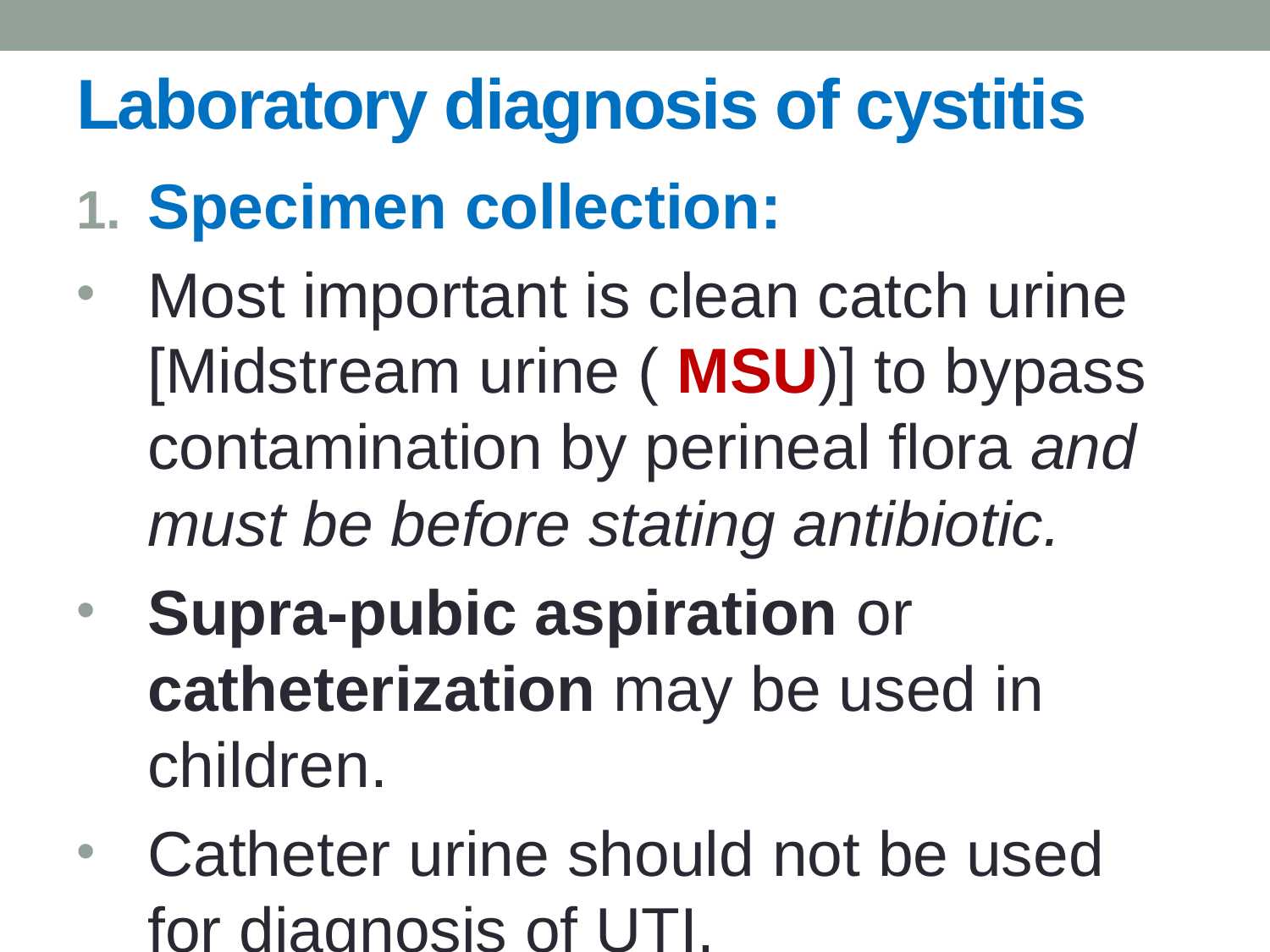

# Laboratory diagnosis of cystitis
Specimen collection:
Most important is clean catch urine [Midstream urine ( MSU)] to bypass contamination by perineal flora and must be before stating antibiotic.
Supra-pubic aspiration or catheterization may be used in children.
Catheter urine should not be used for diagnosis of UTI.